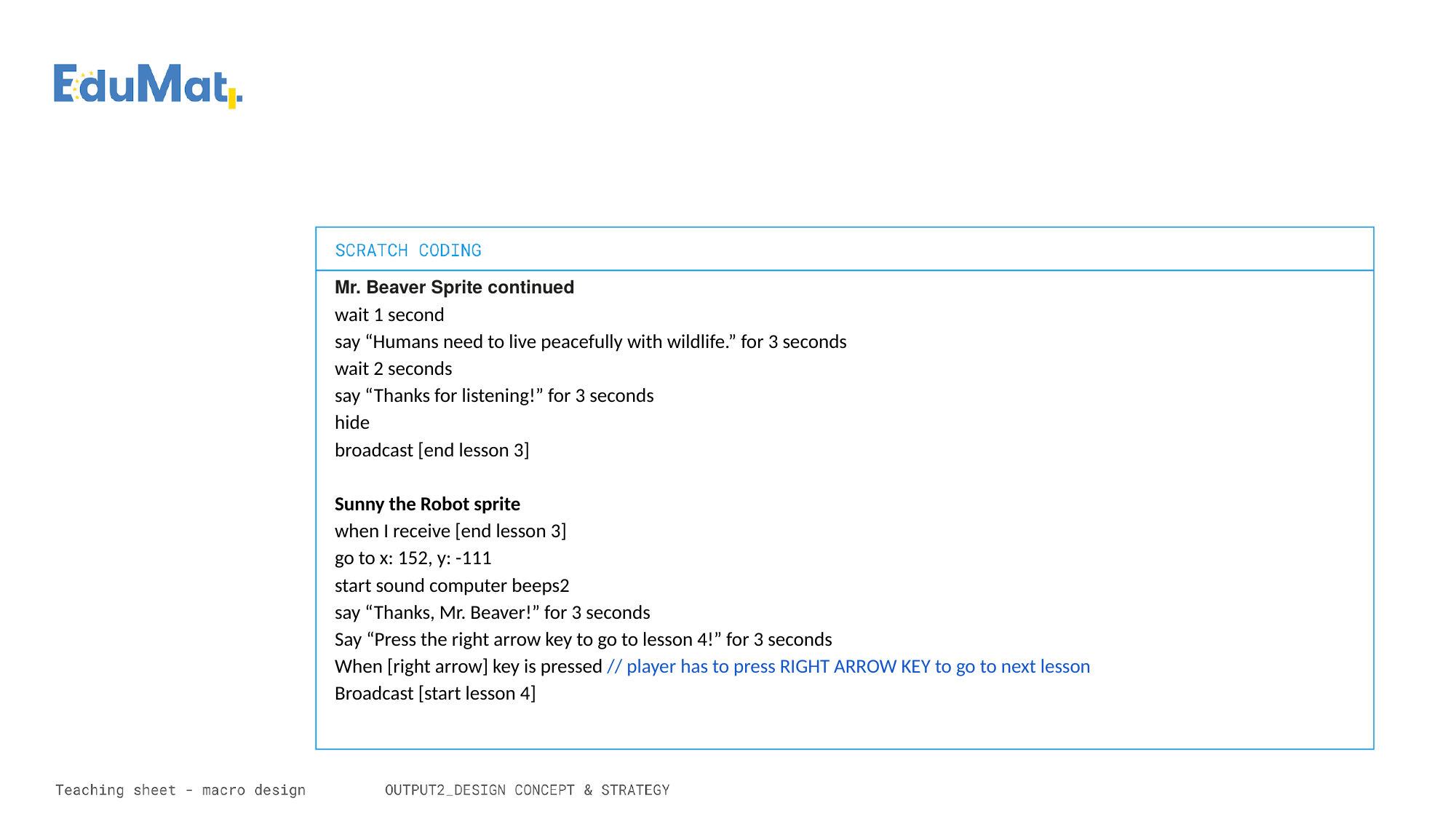

Mr. Beaver Sprite continued
wait 1 second
say “Humans need to live peacefully with wildlife.” for 3 seconds
wait 2 seconds
say “Thanks for listening!” for 3 seconds
hide
broadcast [end lesson 3]

Sunny the Robot sprite
when I receive [end lesson 3]
go to x: 152, y: -111
start sound computer beeps2
say “Thanks, Mr. Beaver!” for 3 seconds
Say “Press the right arrow key to go to lesson 4!” for 3 seconds
When [right arrow] key is pressed // player has to press RIGHT ARROW KEY to go to next lesson
Broadcast [start lesson 4]